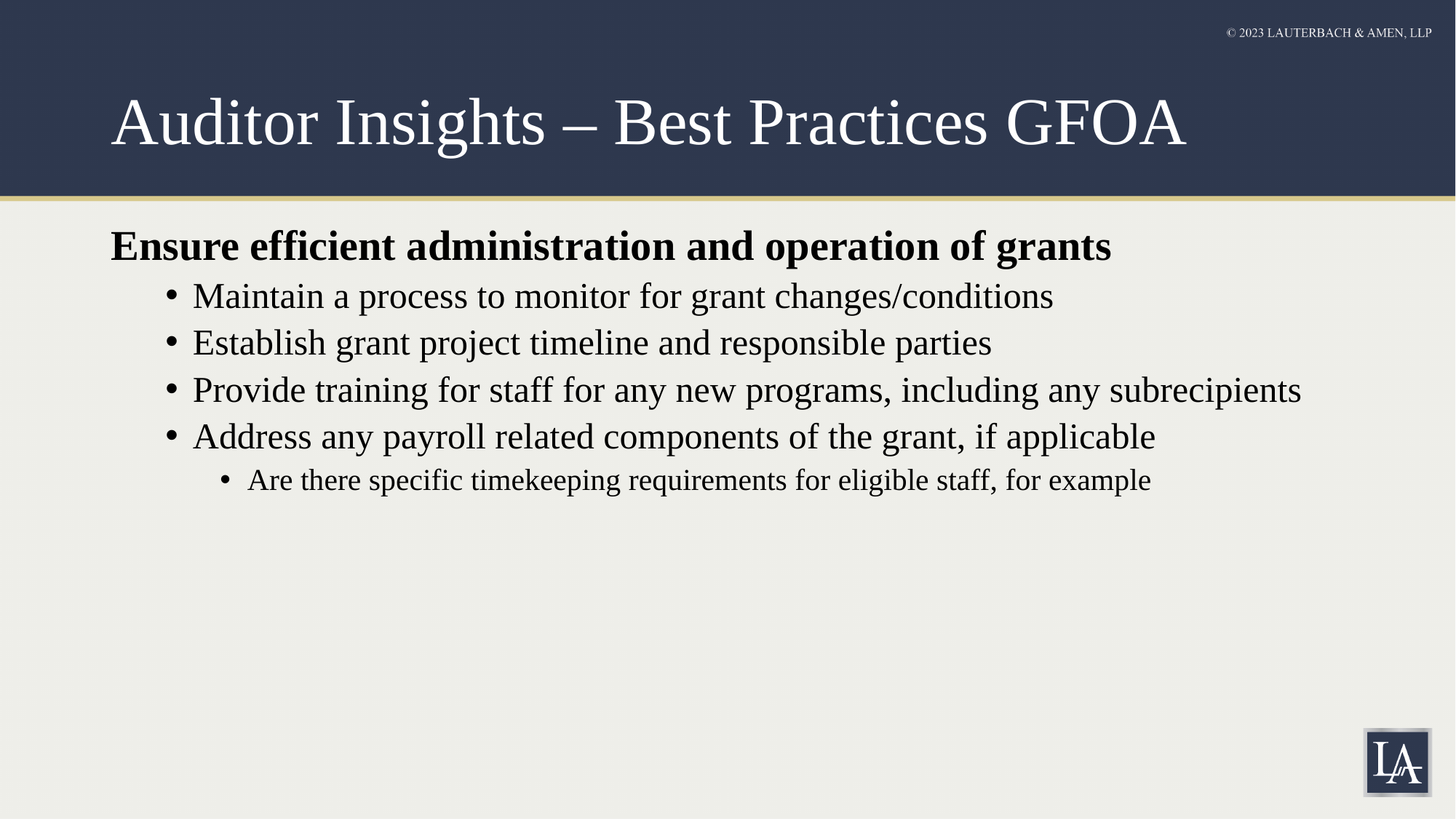

# Auditor Insights – Best Practices GFOA
Ensure efficient administration and operation of grants
Maintain a process to monitor for grant changes/conditions
Establish grant project timeline and responsible parties
Provide training for staff for any new programs, including any subrecipients
Address any payroll related components of the grant, if applicable
Are there specific timekeeping requirements for eligible staff, for example

17